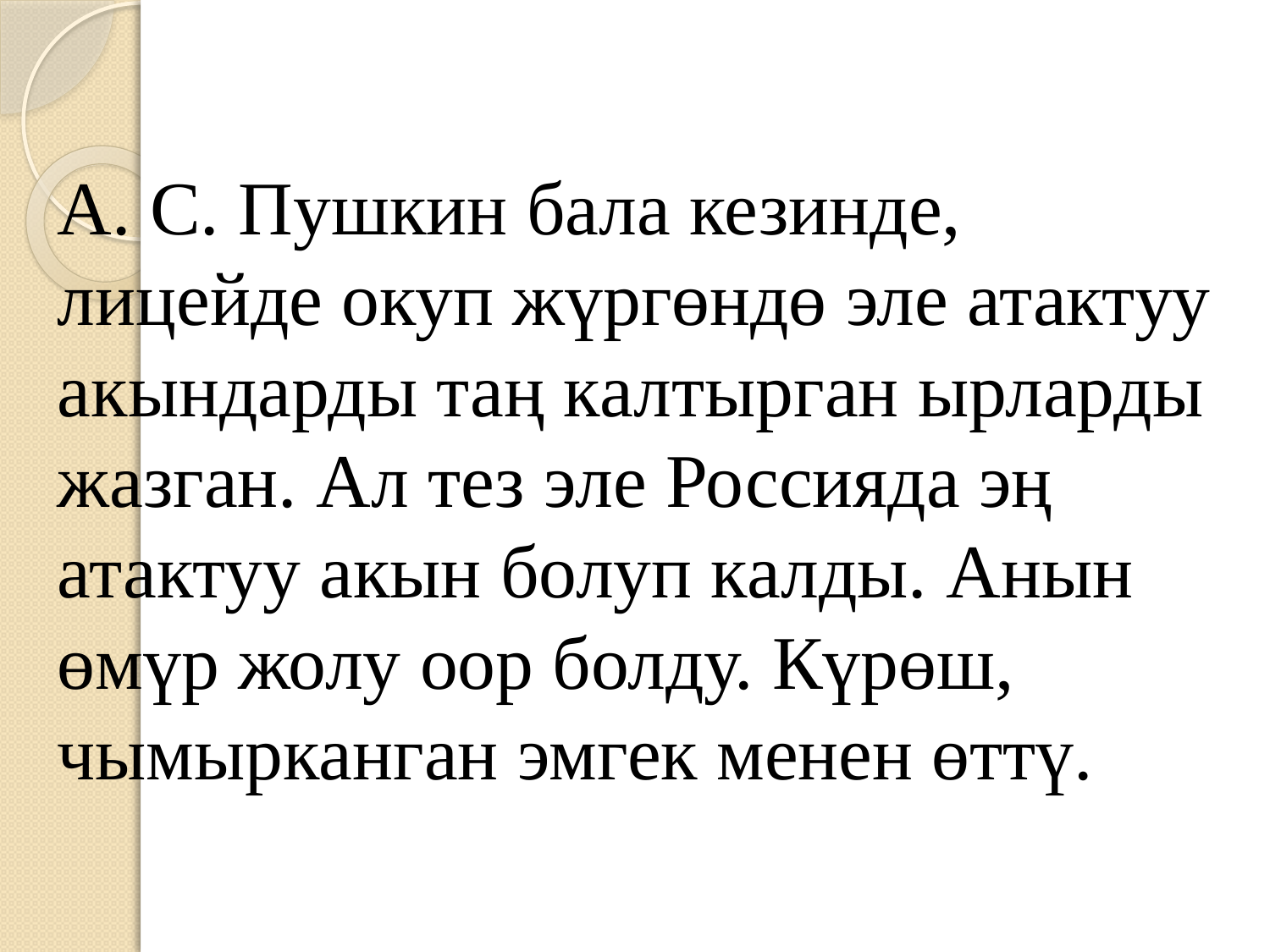

# А. С. Пушкин бала кезинде, лицейде окуп жүргөндө эле атактуу акындарды таң калтырган ырларды жазган. Ал тез эле Россияда эң атактуу акын болуп калды. Анын өмүр жолу оор болду. Күрөш, чымырканган эмгек менен өттү.